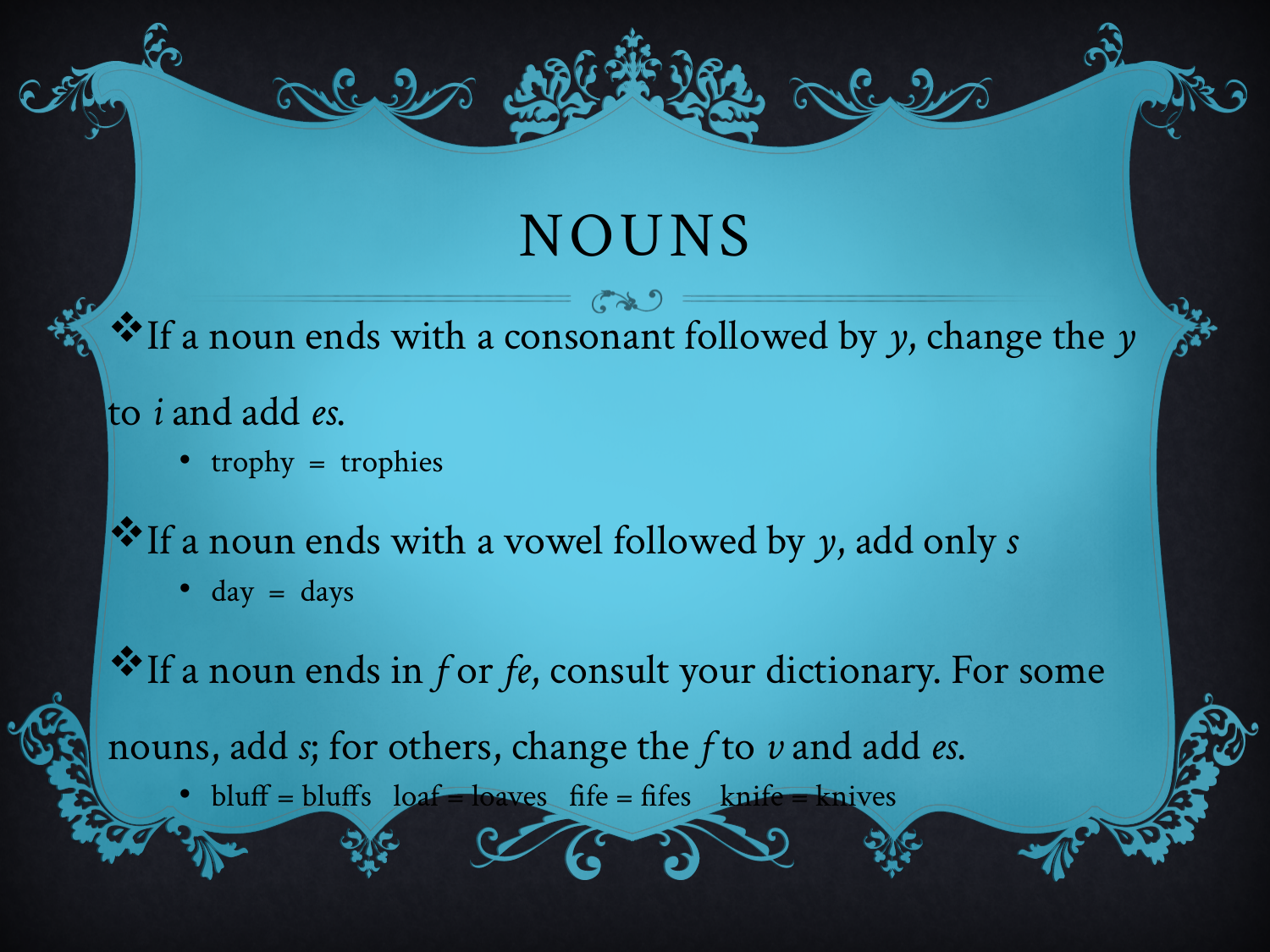

# NOUNS
If a noun ends with a consonant followed by y, change the y to i and add es.
trophy  =  trophies
If a noun ends with a vowel followed by y, add only s
day  =  days
If a noun ends in f or fe, consult your dictionary. For some nouns, add s; for others, change the f to v and add es.
bluff = bluffs   loaf = loaves   fife = fifes    knife = knives